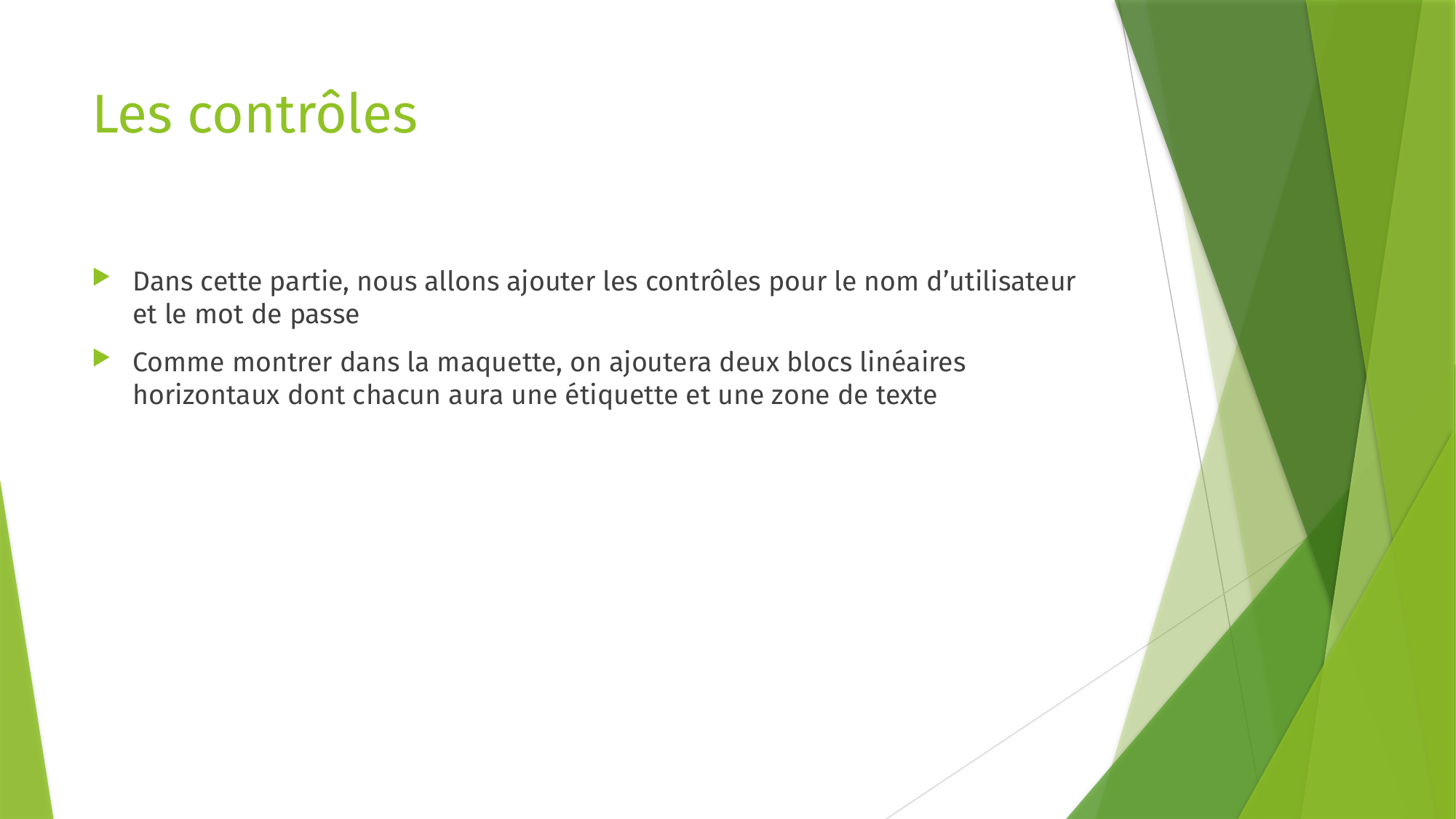

# Les contrôles
Dans cette partie, nous allons ajouter les contrôles pour le nom d’utilisateur et le mot de passe
Comme montrer dans la maquette, on ajoutera deux blocs linéaires horizontaux dont chacun aura une étiquette et une zone de texte